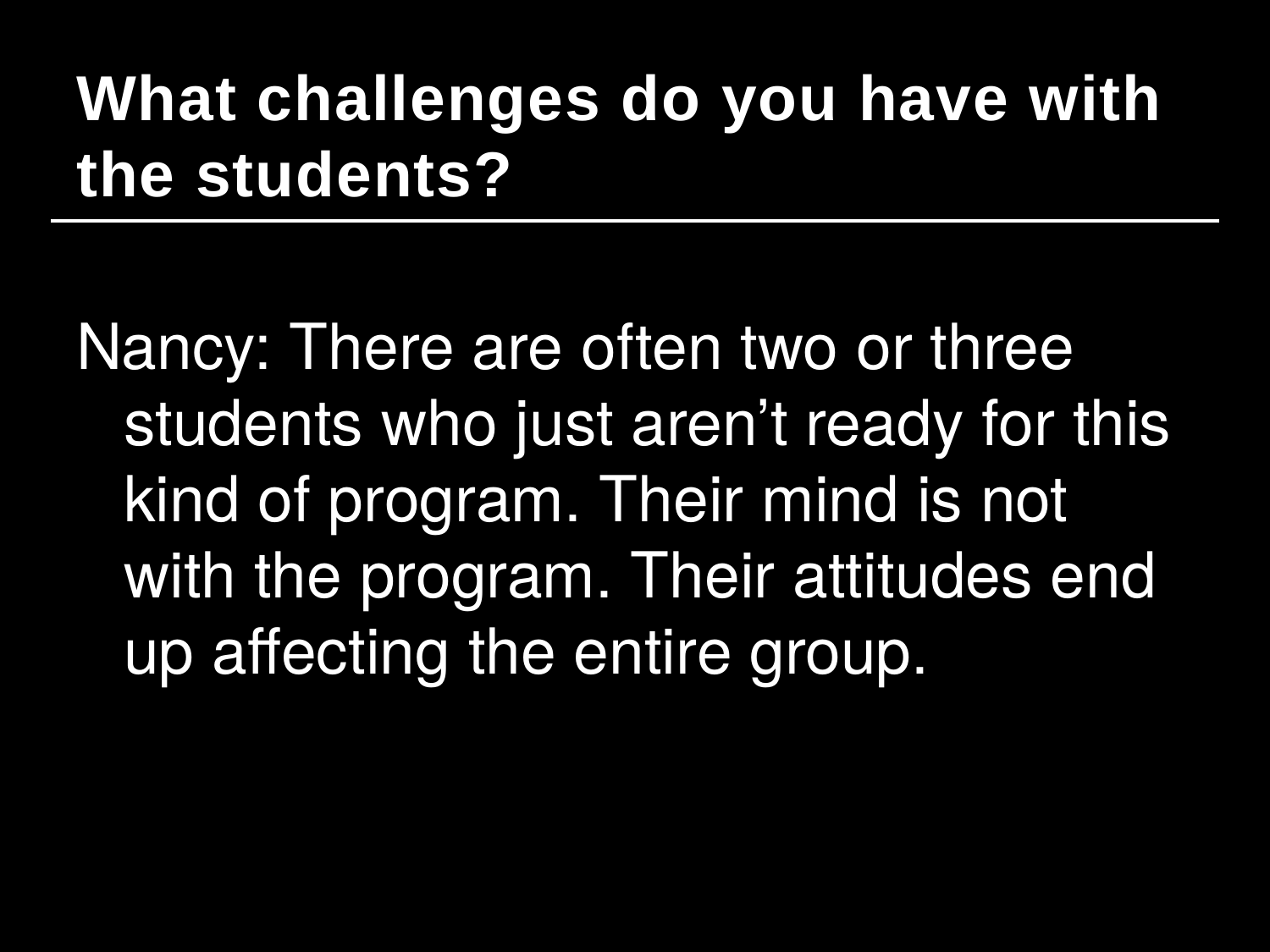

# What challenges do you have with the students?
Nancy: There are often two or three students who just aren’t ready for this kind of program. Their mind is not with the program. Their attitudes end up affecting the entire group.